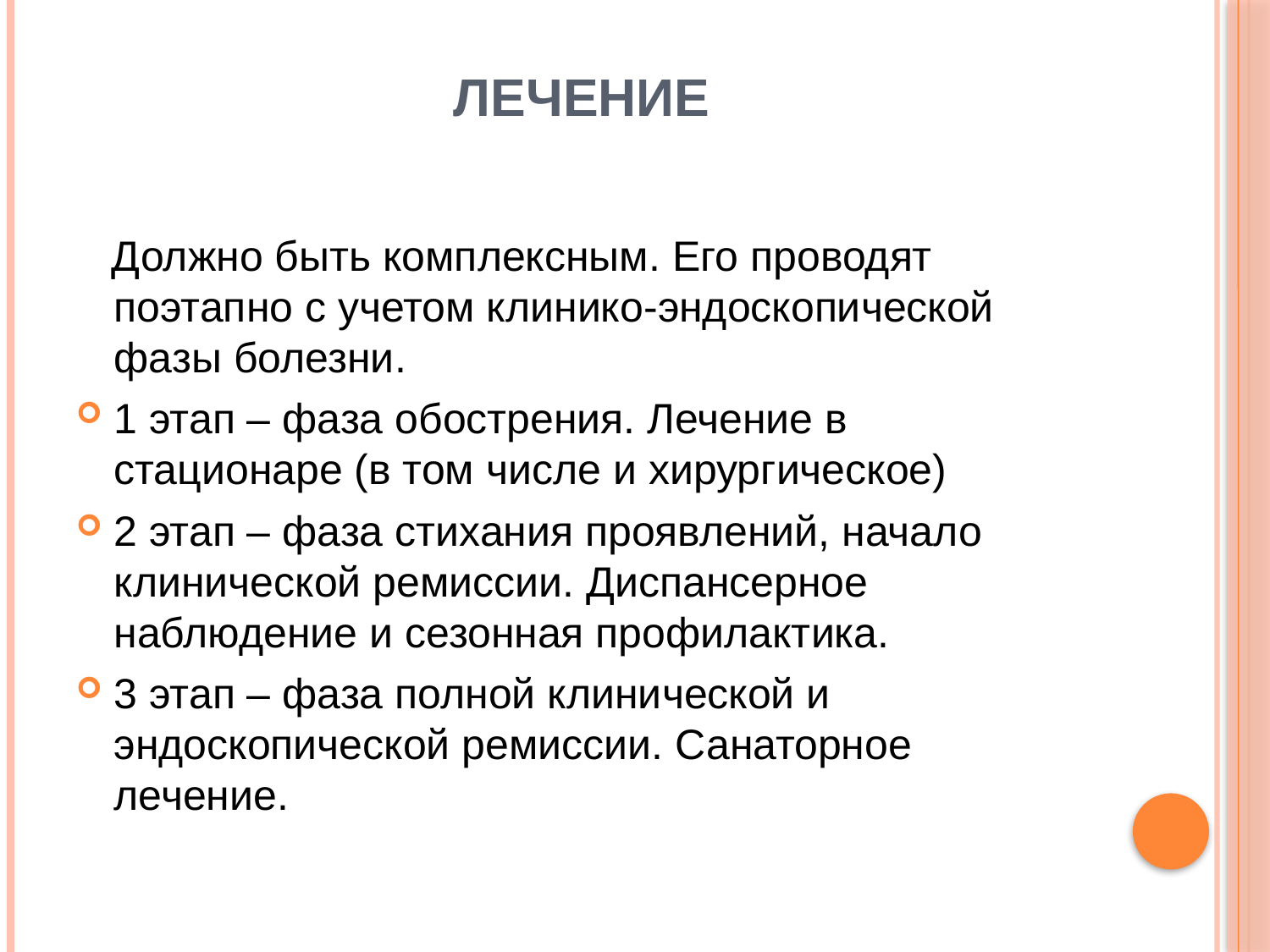

# Лечение
   Должно быть комплексным. Его проводят поэтапно с учетом клинико-эндоскопической фазы болезни.
1 этап – фаза обострения. Лечение в стационаре (в том числе и хирургическое)
2 этап – фаза стихания проявлений, начало клинической ремиссии. Диспансерное наблюдение и сезонная профилактика.
3 этап – фаза полной клинической и эндоскопической ремиссии. Санаторное лечение.